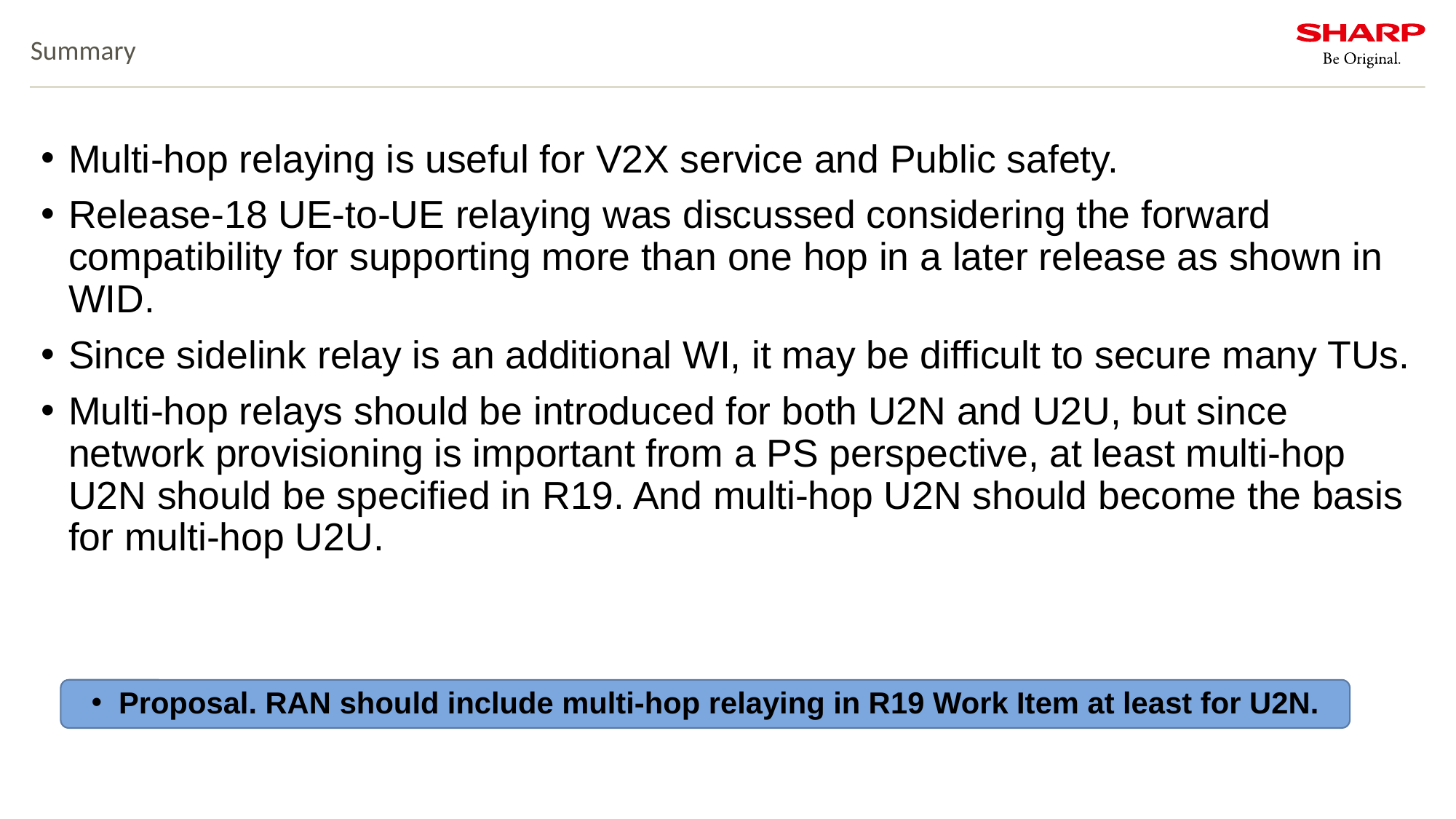

# Summary
Multi-hop relaying is useful for V2X service and Public safety.
Release-18 UE-to-UE relaying was discussed considering the forward compatibility for supporting more than one hop in a later release as shown in WID.
Since sidelink relay is an additional WI, it may be difficult to secure many TUs.
Multi-hop relays should be introduced for both U2N and U2U, but since network provisioning is important from a PS perspective, at least multi-hop U2N should be specified in R19. And multi-hop U2N should become the basis for multi-hop U2U.
Proposal. RAN should include multi-hop relaying in R19 Work Item at least for U2N.